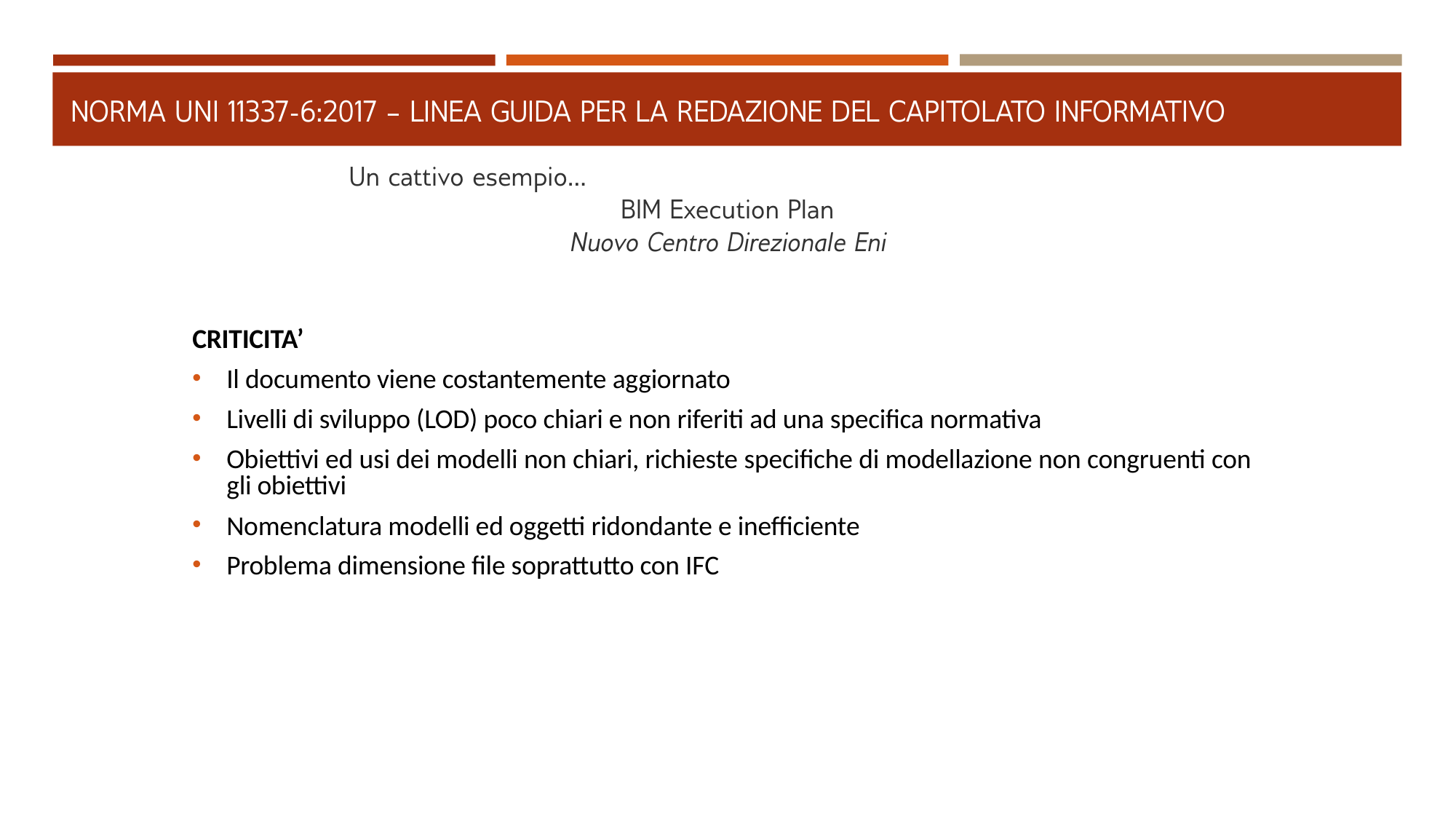

# Norma UNI 11337-6:2017 – Linea guida per la redazione del capitolato informativo
Un cattivo esempio…
BIM Execution Plan
Nuovo Centro Direzionale Eni
CRITICITA’
Il documento viene costantemente aggiornato
Livelli di sviluppo (LOD) poco chiari e non riferiti ad una specifica normativa
Obiettivi ed usi dei modelli non chiari, richieste specifiche di modellazione non congruenti con gli obiettivi
Nomenclatura modelli ed oggetti ridondante e inefficiente
Problema dimensione file soprattutto con IFC